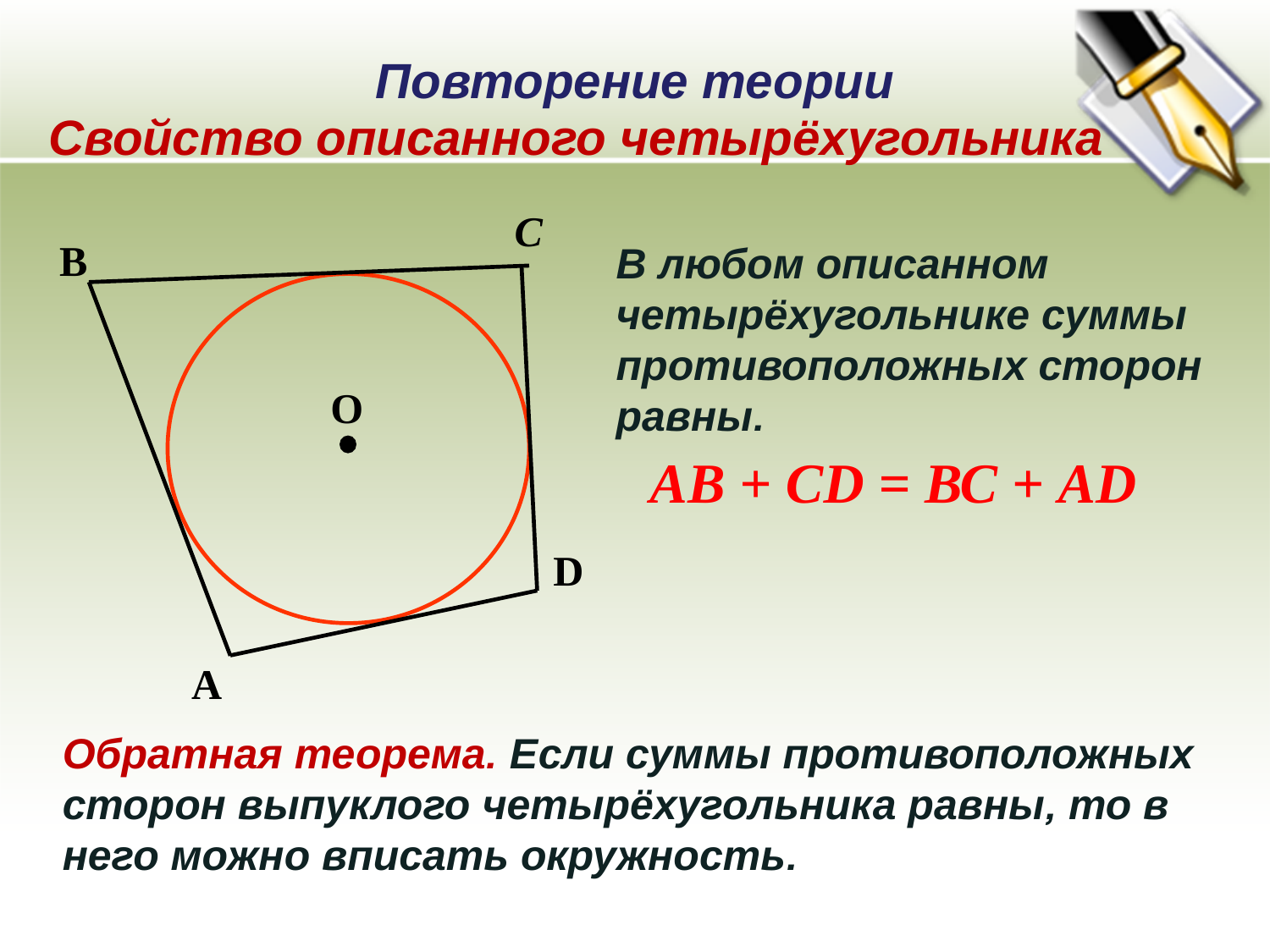

Повторение теории
Свойство описанного четырёхугольника
С
В

D
А
О
В любом описанном четырёхугольнике суммы противоположных сторон равны.
АВ + СD = ВС + АD
Обратная теорема. Если суммы противоположных сторон выпуклого четырёхугольника равны, то в него можно вписать окружность.